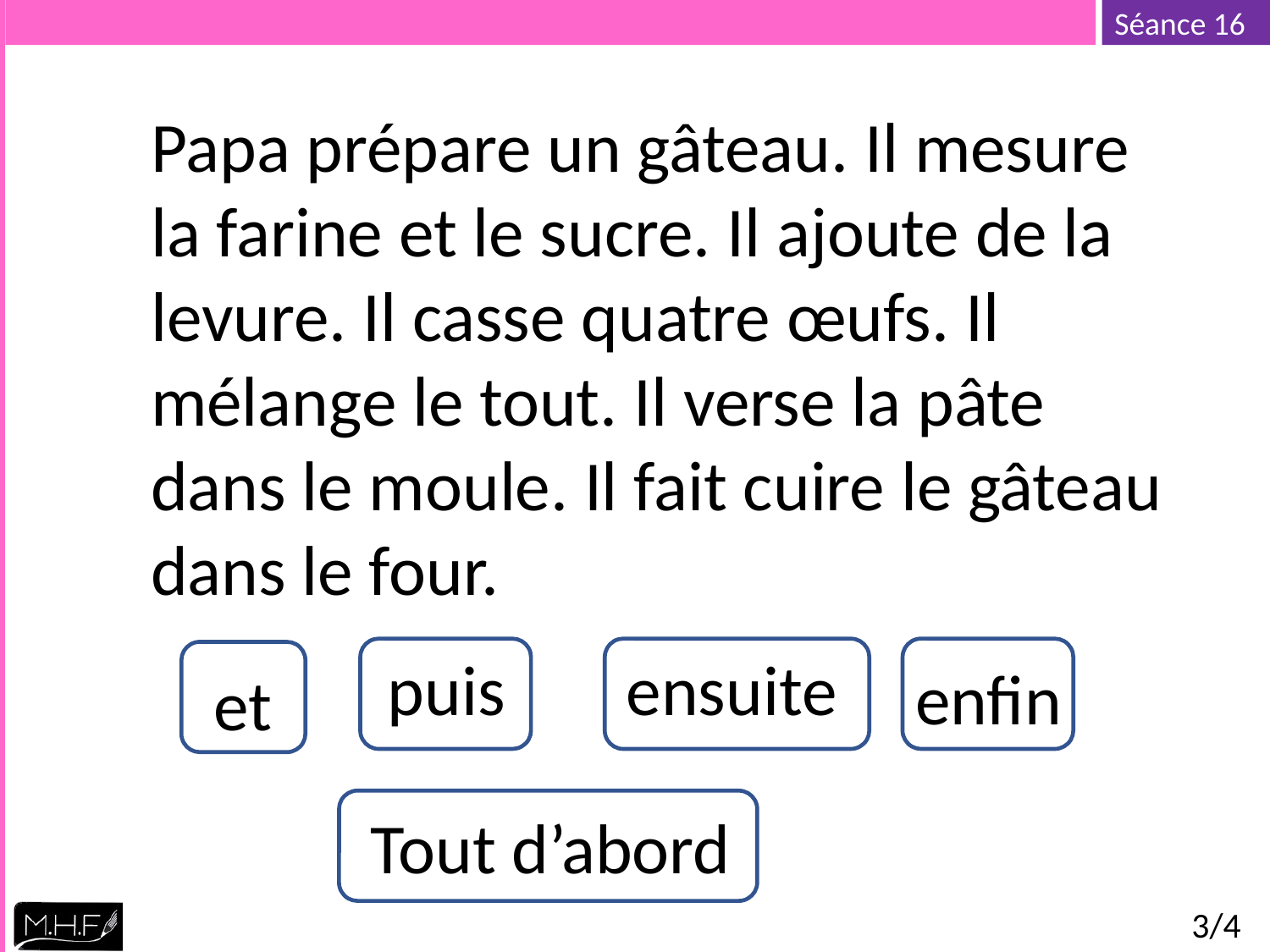

Papa prépare un gâteau. Il mesure la farine et le sucre. Il ajoute de la levure. Il casse quatre œufs. Il mélange le tout. Il verse la pâte dans le moule. Il fait cuire le gâteau dans le four.

puis

ensuite

enfin

et

Tout d’abord
3/4